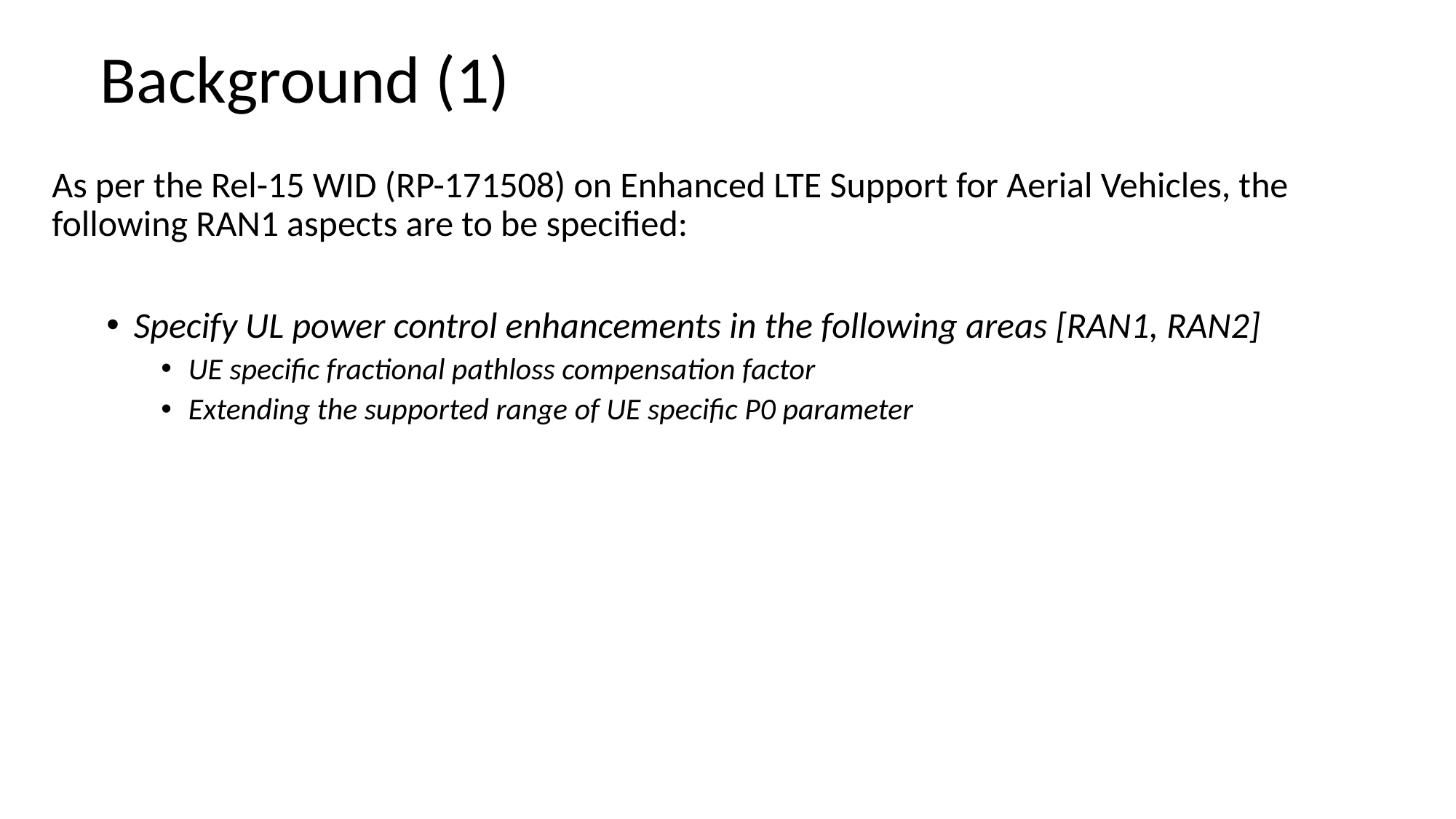

# Background (1)
As per the Rel-15 WID (RP-171508) on Enhanced LTE Support for Aerial Vehicles, the following RAN1 aspects are to be specified:

Specify UL power control enhancements in the following areas [RAN1, RAN2]
UE specific fractional pathloss compensation factor
Extending the supported range of UE specific P0 parameter